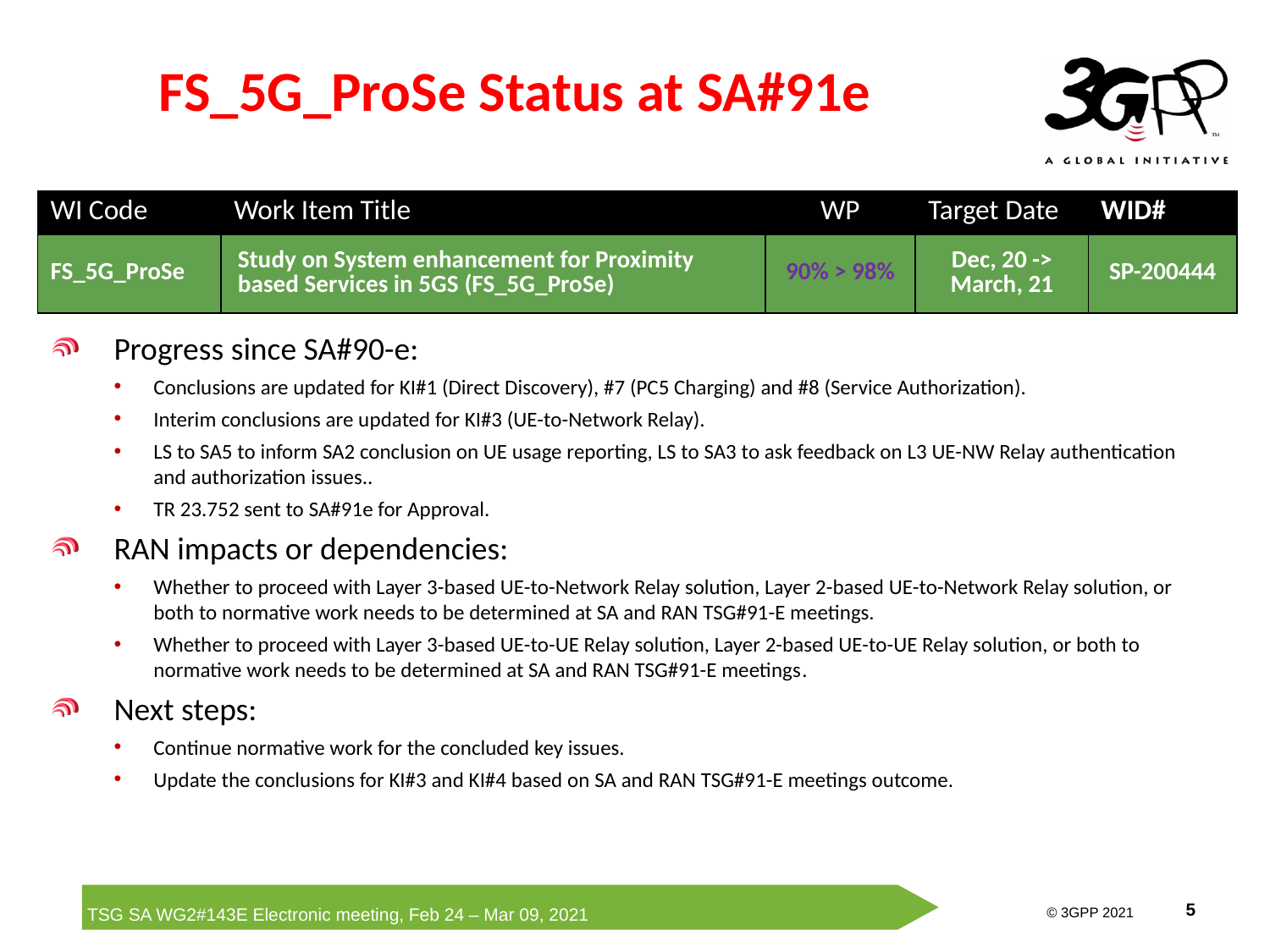

# FS_5G_ProSe Status at SA#91e
| WI Code | Work Item Title | WP | Target Date | WID# |
| --- | --- | --- | --- | --- |
| FS\_5G\_ProSe | Study on System enhancement for Proximity based Services in 5GS (FS\_5G\_ProSe) | 90% > 98% | Dec, 20 -> March, 21 | SP-200444 |
Progress since SA#90-e:
Conclusions are updated for KI#1 (Direct Discovery), #7 (PC5 Charging) and #8 (Service Authorization).
Interim conclusions are updated for KI#3 (UE-to-Network Relay).
LS to SA5 to inform SA2 conclusion on UE usage reporting, LS to SA3 to ask feedback on L3 UE-NW Relay authentication and authorization issues..
TR 23.752 sent to SA#91e for Approval.
RAN impacts or dependencies:
Whether to proceed with Layer 3-based UE-to-Network Relay solution, Layer 2-based UE-to-Network Relay solution, or both to normative work needs to be determined at SA and RAN TSG#91-E meetings.
Whether to proceed with Layer 3-based UE-to-UE Relay solution, Layer 2-based UE-to-UE Relay solution, or both to normative work needs to be determined at SA and RAN TSG#91-E meetings.
Next steps:
Continue normative work for the concluded key issues.
Update the conclusions for KI#3 and KI#4 based on SA and RAN TSG#91-E meetings outcome.